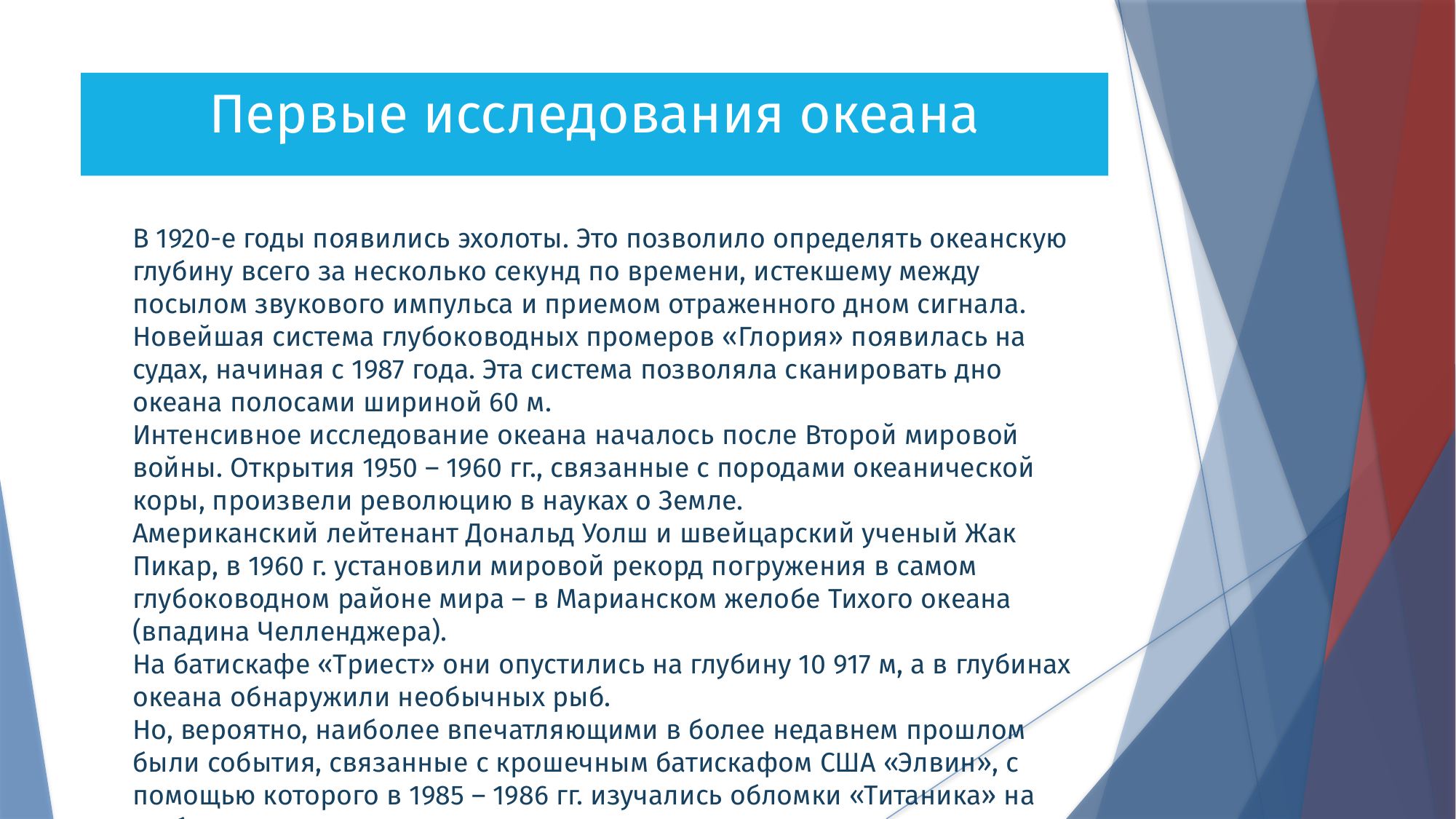

Первые исследования океана
В 1920-е годы появились эхолоты. Это позволило определять океанскую глубину всего за несколько секунд по времени, истекшему между посылом звукового импульса и приемом отраженного дном сигнала.
Новейшая система глубоководных промеров «Глория» появилась на судах, начиная с 1987 года. Эта система позволяла сканировать дно океана полосами шириной 60 м.
Интенсивное исследование океана началось после Второй мировой войны. Открытия 1950 – 1960 гг., связанные с породами океанической коры, произвели революцию в науках о Земле.
Американский лейтенант Дональд Уолш и швейцарский ученый Жак Пикар, в 1960 г. установили мировой рекорд погружения в самом глубоководном районе мира – в Марианском желобе Тихого океана (впадина Челленджера).
На батискафе «Триест» они опустились на глубину 10 917 м, а в глубинах океана обнаружили необычных рыб.
Но, вероятно, наиболее впечатляющими в более недавнем прошлом были события, связанные с крошечным батискафом США «Элвин», с помощью которого в 1985 – 1986 гг. изучались обломки «Титаника» на глубине около 4 000 метров.